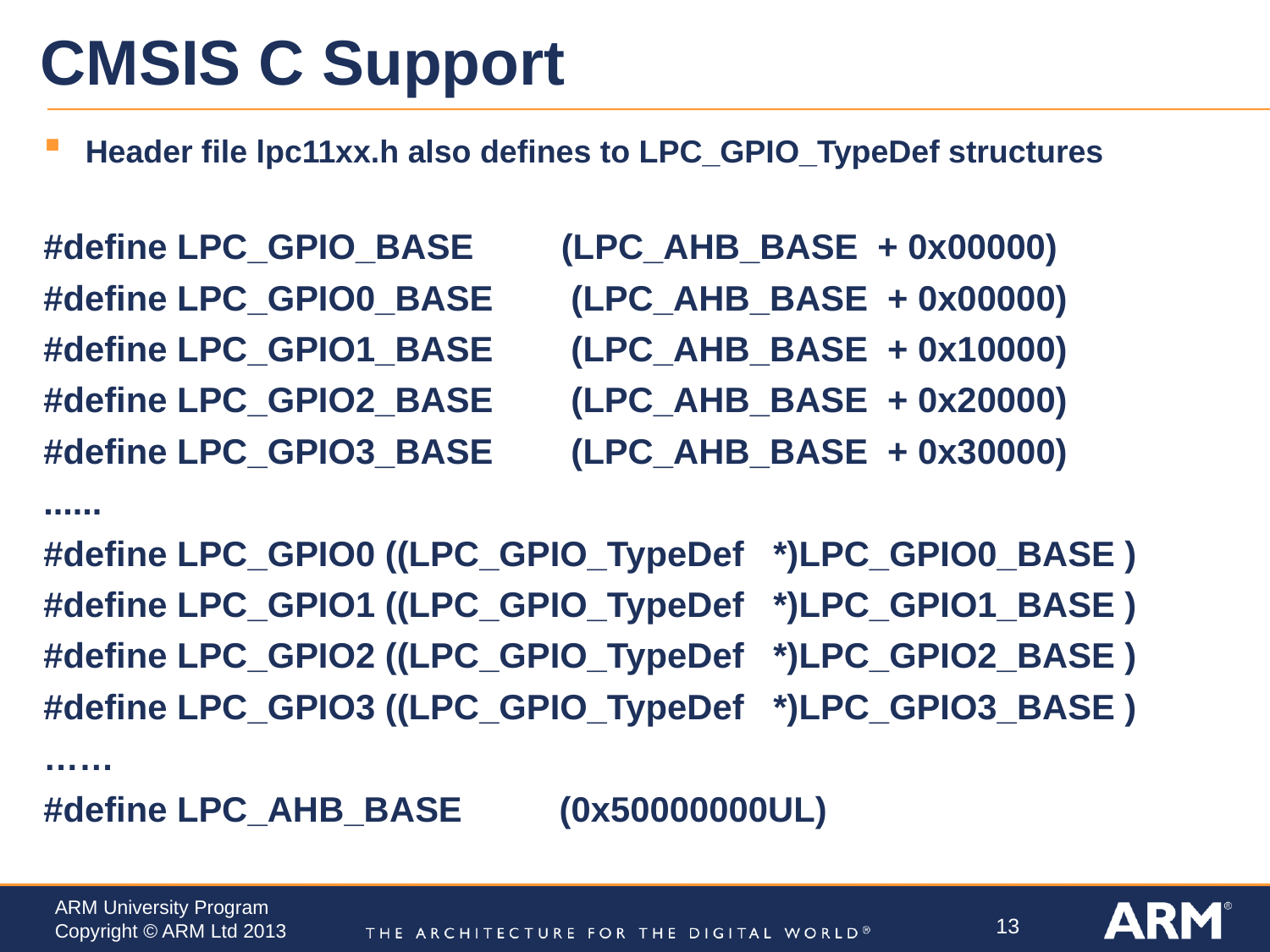

# CMSIS C Support
Header file lpc11xx.h also defines to LPC_GPIO_TypeDef structures

#define LPC_GPIO_BASE         (LPC_AHB_BASE  + 0x00000)
#define LPC_GPIO0_BASE        (LPC_AHB_BASE  + 0x00000)
#define LPC_GPIO1_BASE        (LPC_AHB_BASE  + 0x10000)
#define LPC_GPIO2_BASE        (LPC_AHB_BASE  + 0x20000)
#define LPC_GPIO3_BASE        (LPC_AHB_BASE  + 0x30000)
......
#define LPC_GPIO0 ((LPC_GPIO_TypeDef   *)LPC_GPIO0_BASE )
#define LPC_GPIO1 ((LPC_GPIO_TypeDef   *)LPC_GPIO1_BASE )
#define LPC_GPIO2 ((LPC_GPIO_TypeDef   *)LPC_GPIO2_BASE )
#define LPC_GPIO3 ((LPC_GPIO_TypeDef   *)LPC_GPIO3_BASE )
……
#define LPC_AHB_BASE          (0x50000000UL)